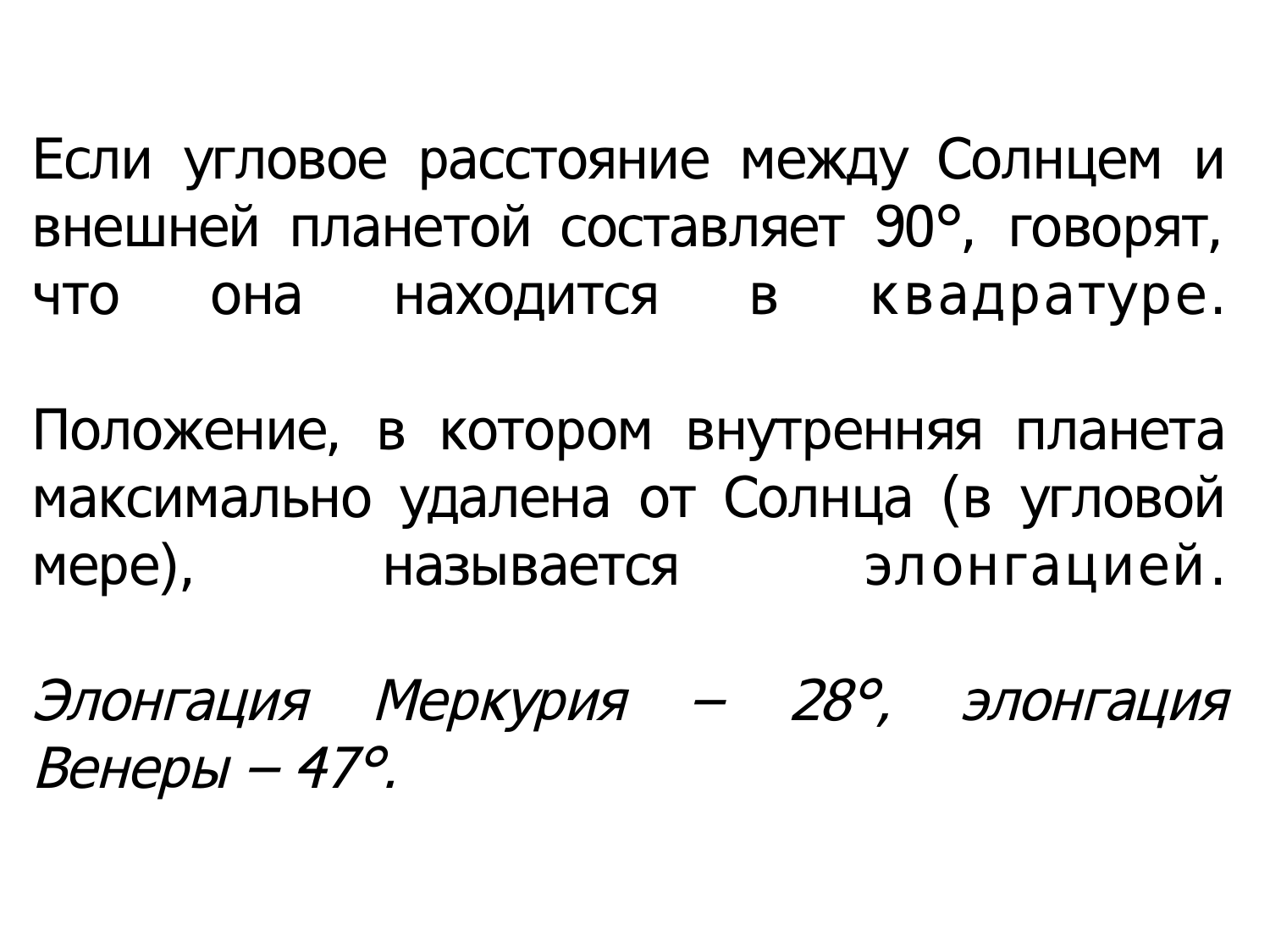

# Если угловое расстояние между Солнцем и внешней планетой составляет 90°, говорят, что она находится в квадратуре. Положение, в котором внутренняя планета максимально удалена от Солнца (в угловой мере), называется элонгацией. Элонгация Меркурия – 28°, элонгация Венеры – 47°.